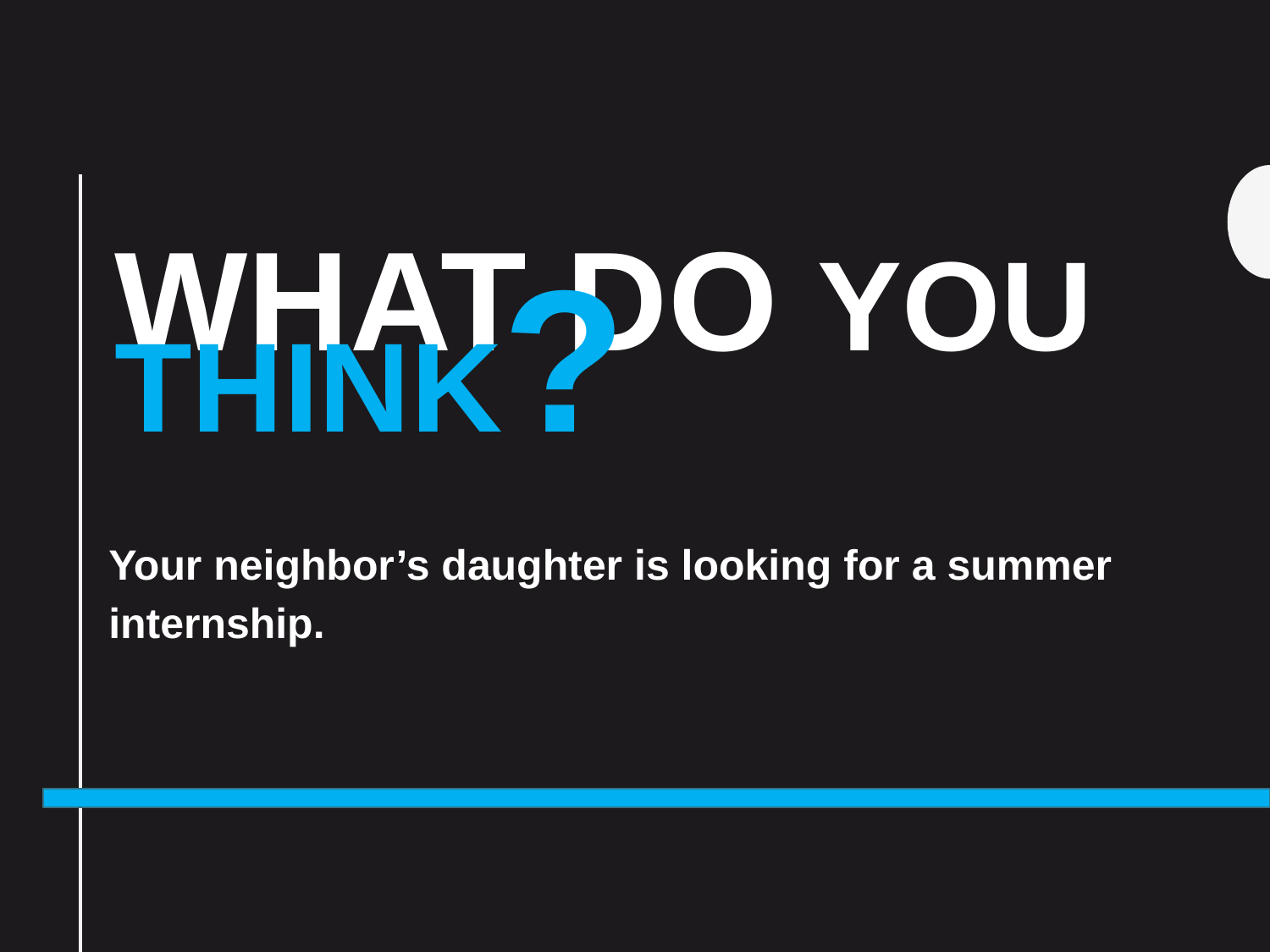

# What do you Think?
Your neighbor’s daughter is looking for a summer internship.